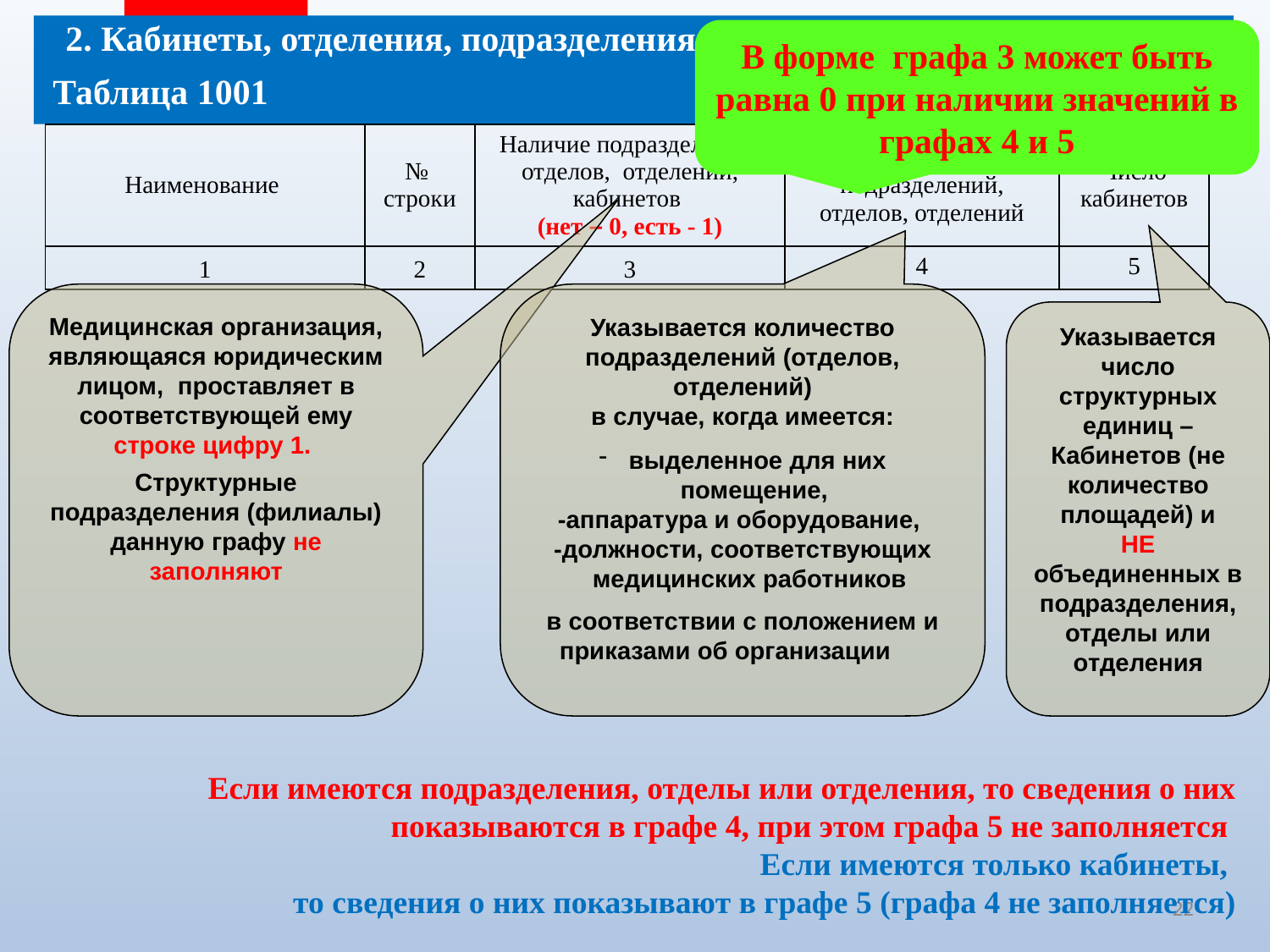

# 2. Кабинеты, отделения, подразделения

В форме  графа 3 может быть равна 0 при наличии значений в графах 4 и 5
Таблица 1001
| Наименование | № строки | Наличие подразделений, отделов, отделений, кабинетов (нет – 0, есть - 1) | Число подразделений, отделов, отделений | Число кабинетов |
| --- | --- | --- | --- | --- |
| 1 | 2 | 3 | 4 | 5 |
Медицинская организация, являющаяся юридическим лицом,  проставляет в соответствующей ему строке цифру 1.

Структурные подразделения (филиалы) данную графу не заполняют
Указывается количество подразделений (отделов, отделений)
в случае, когда имеется:

выделенное для них помещение,
-аппаратура и оборудование,
-должности, соответствующих
  медицинских работников

в соответствии с положением и приказами об организации
Указывается число структурных единиц –
Кабинетов (не количество площадей) и
НЕ объединенных в подразделения, отделы или отделения
Если имеются подразделения, отделы или отделения, то сведения о них показываются в графе 4, при этом графа 5 не заполняется
Если имеются только кабинеты,
то сведения о них показывают в графе 5 (графа 4 не заполняется)
22